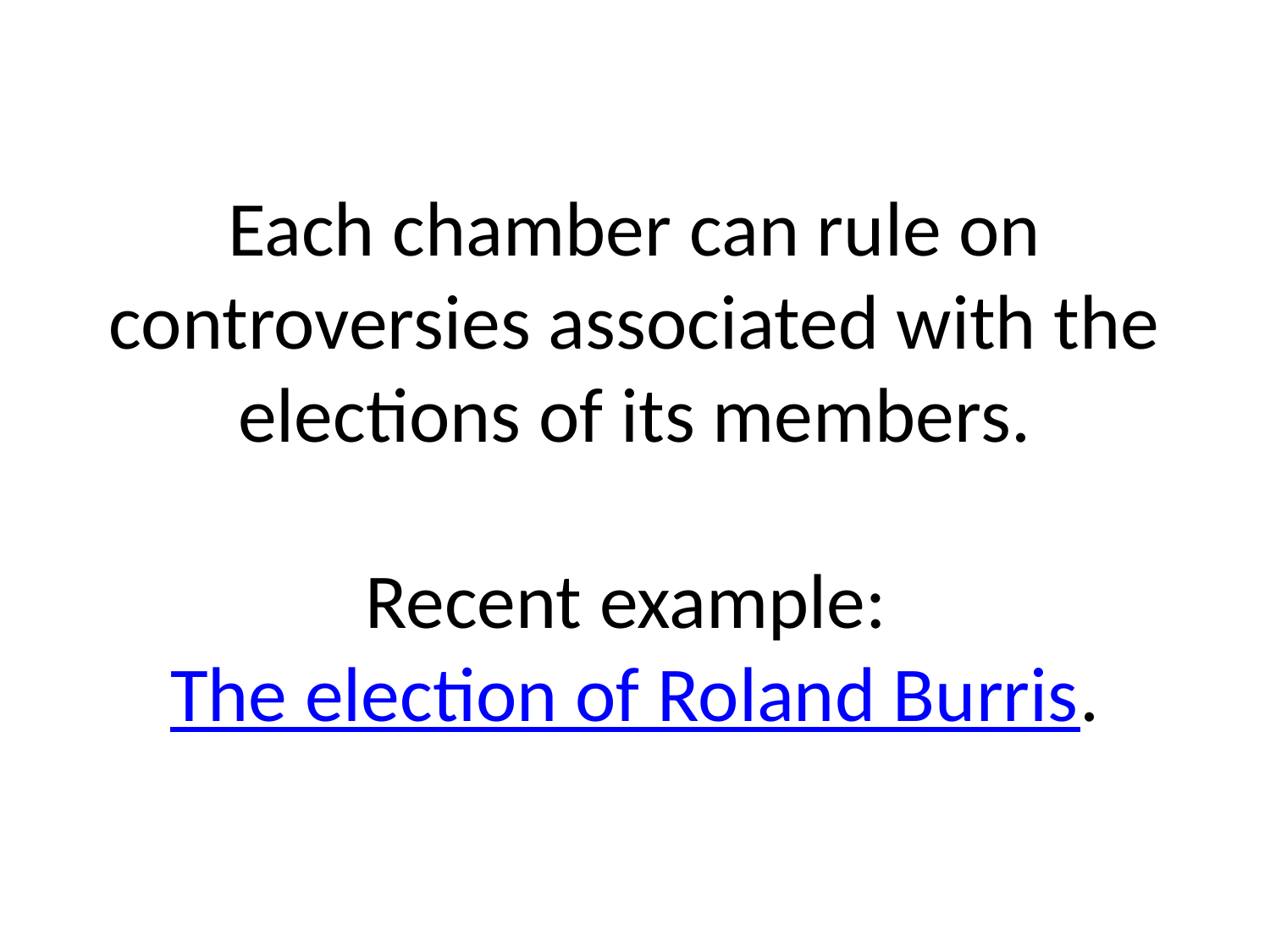

# Each chamber can rule on controversies associated with the elections of its members. Recent example: The election of Roland Burris.